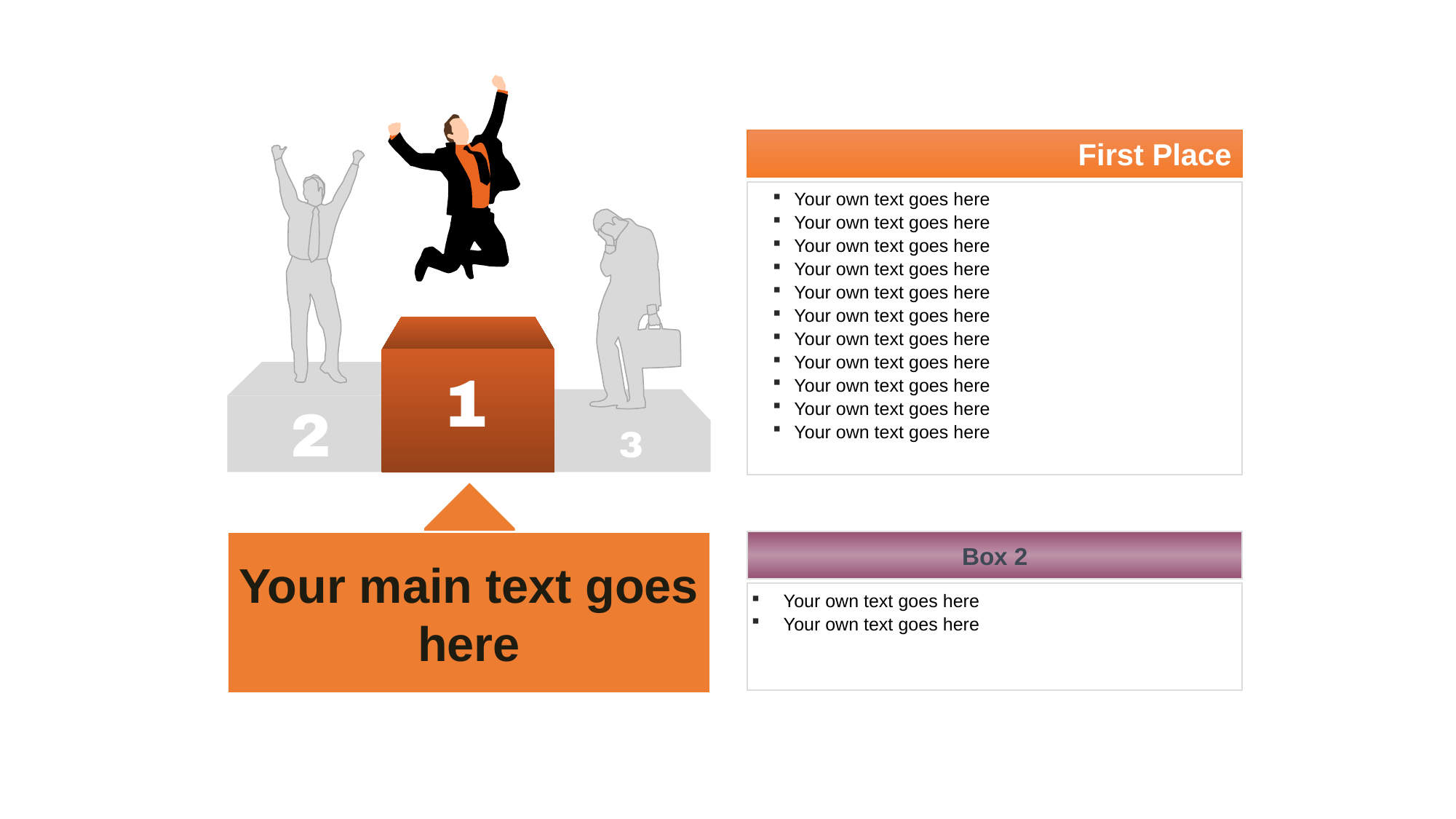

First Place

Your own text goes here
Your own text goes here
Your own text goes here
Your own text goes here
Your own text goes here
Your own text goes here
Your own text goes here
Your own text goes here
Your own text goes here
Your own text goes here
Your own text goes here

1
2
3

Your main text goes here
Box 2
Your own text goes here
Your own text goes here